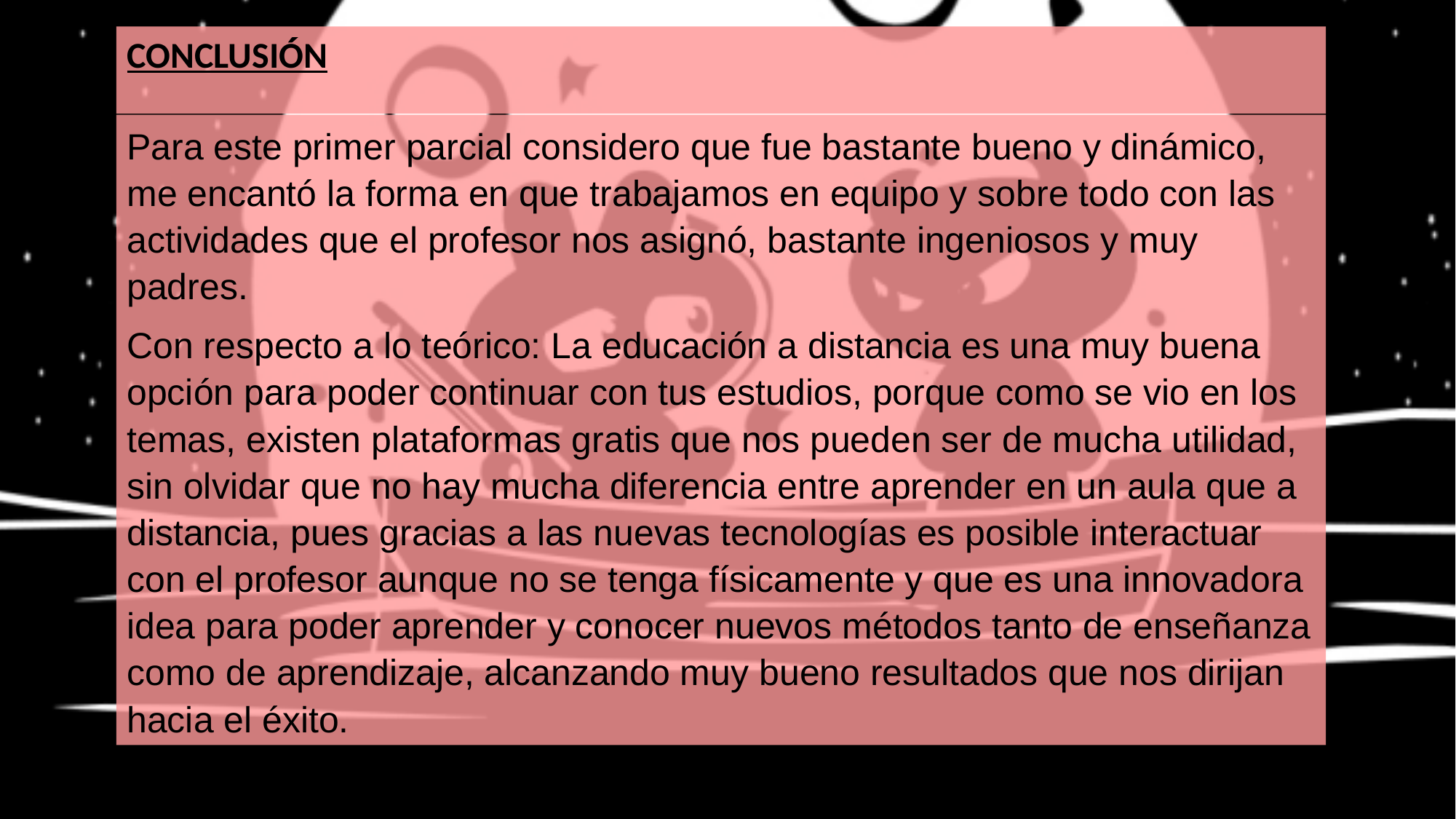

CONCLUSIÓN

Para este primer parcial considero que fue bastante bueno y dinámico, me encantó la forma en que trabajamos en equipo y sobre todo con las actividades que el profesor nos asignó, bastante ingeniosos y muy padres.
Con respecto a lo teórico: La educación a distancia es una muy buena opción para poder continuar con tus estudios, porque como se vio en los temas, existen plataformas gratis que nos pueden ser de mucha utilidad, sin olvidar que no hay mucha diferencia entre aprender en un aula que a distancia, pues gracias a las nuevas tecnologías es posible interactuar con el profesor aunque no se tenga físicamente y que es una innovadora idea para poder aprender y conocer nuevos métodos tanto de enseñanza como de aprendizaje, alcanzando muy bueno resultados que nos dirijan hacia el éxito.